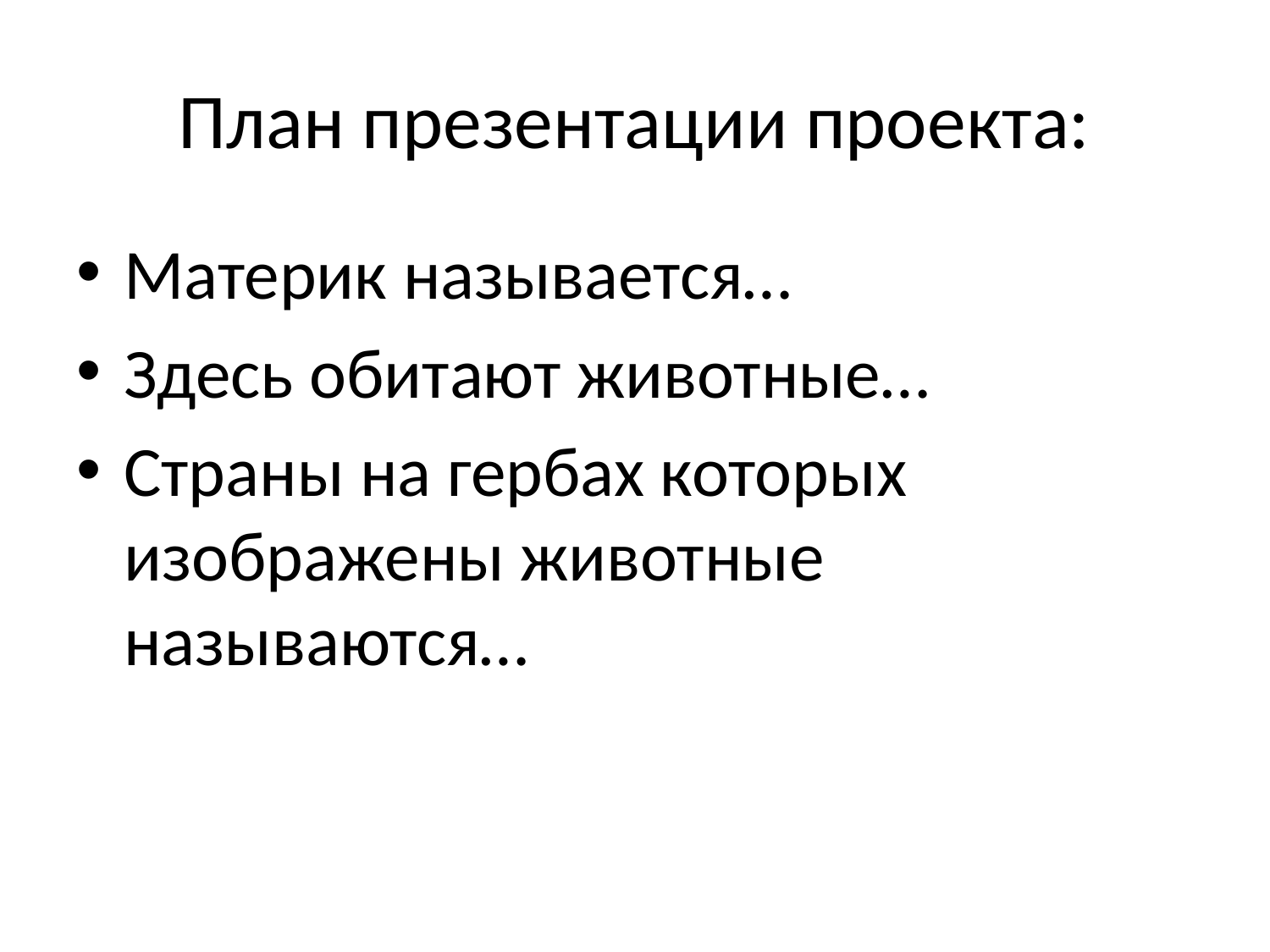

# План презентации проекта:
Материк называется…
Здесь обитают животные…
Страны на гербах которых изображены животные называются…